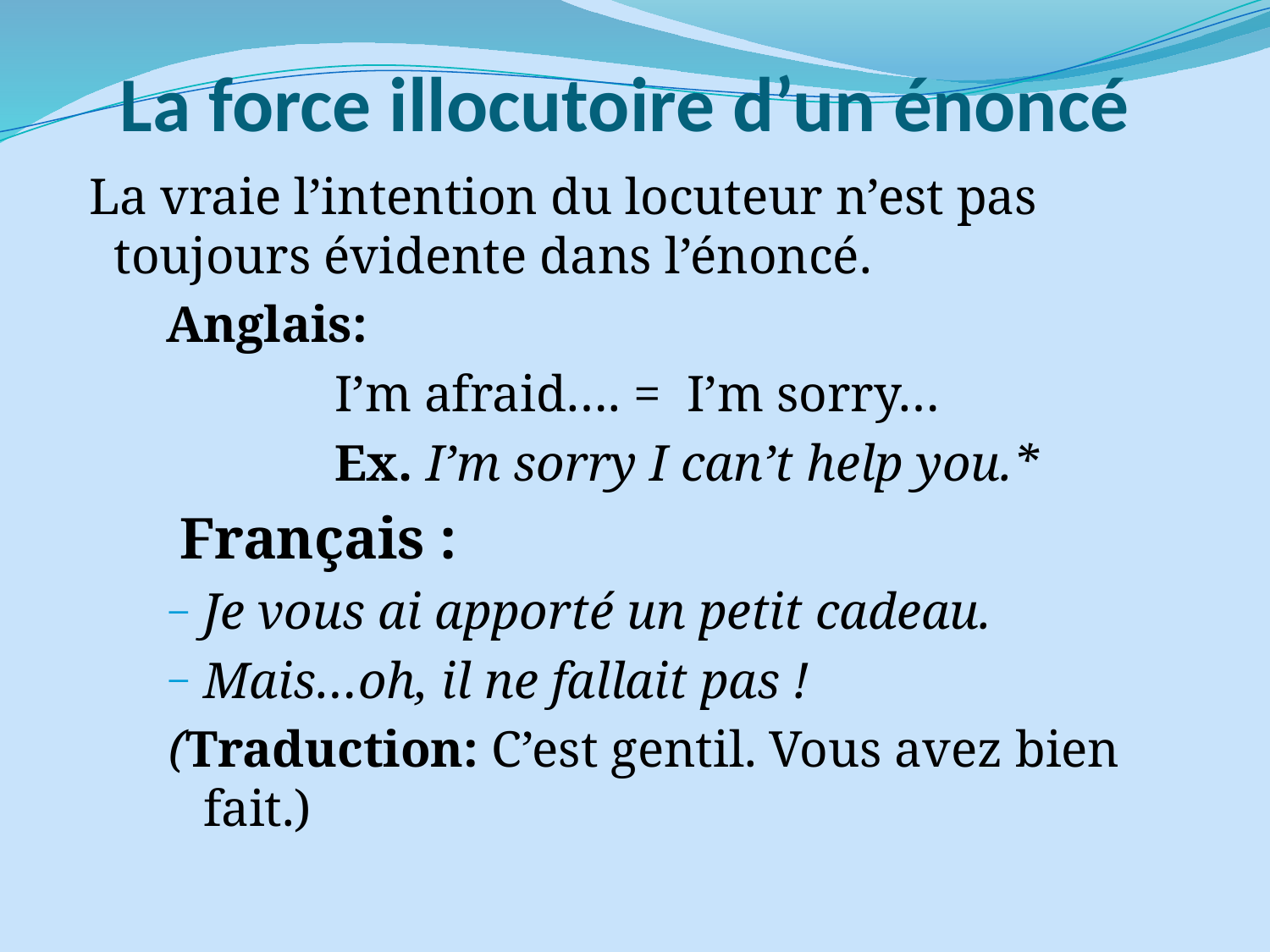

# La force illocutoire d’un énoncé
 La vraie l’intention du locuteur n’est pas toujours évidente dans l’énoncé.
       Anglais:
                    I’m afraid…. =  I’m sorry…
                    Ex. I’m sorry I can’t help you.*
        Français :
Je vous ai apporté un petit cadeau.
Mais…oh, il ne fallait pas !
(Traduction: C’est gentil. Vous avez bien fait.)